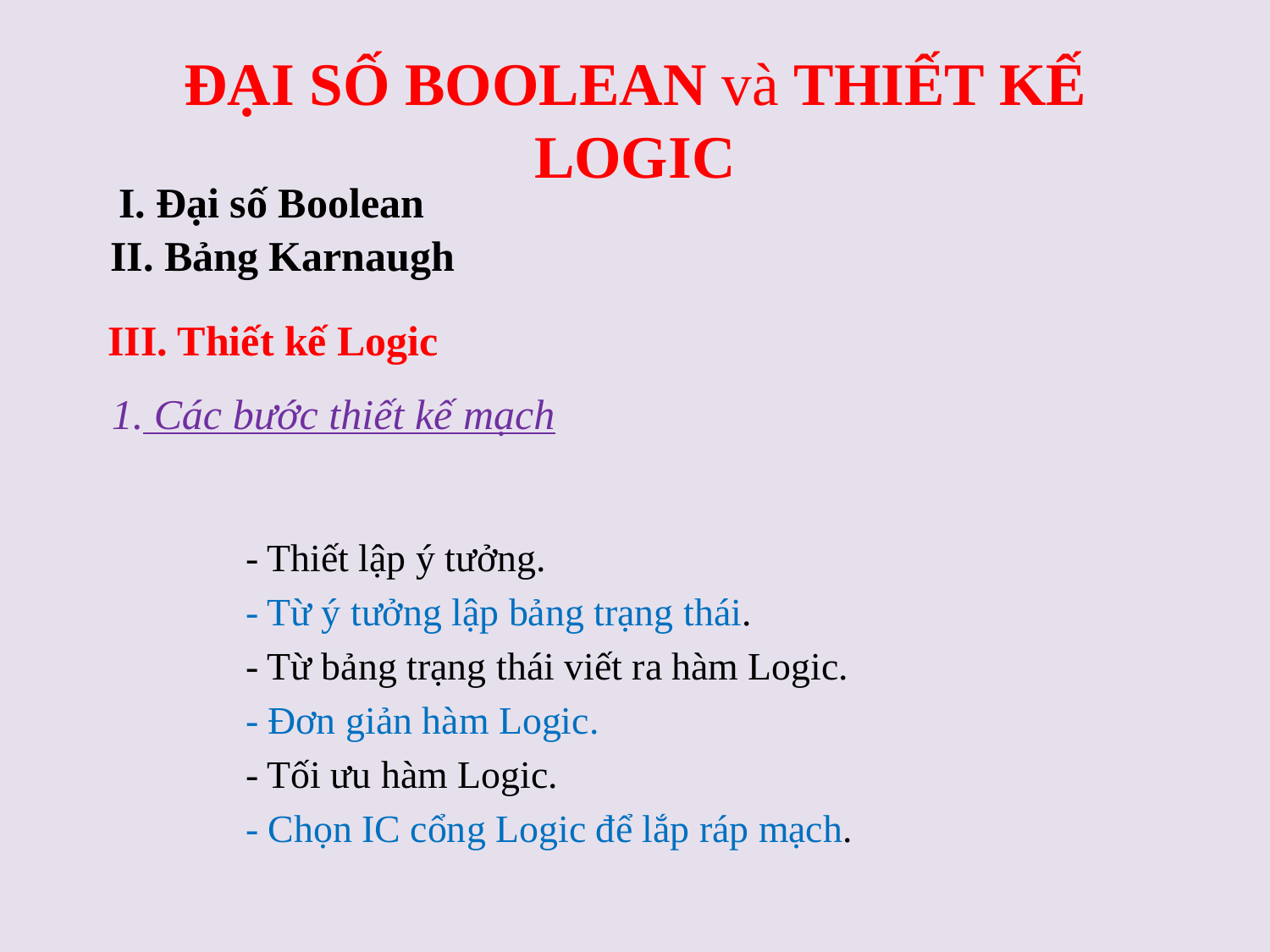

# đại số boolean và thiết kế logic
I. Đại số Boolean
II. Bảng Karnaugh
III. Thiết kế Logic
1. Các bước thiết kế mạch
- Thiết lập ý tưởng.
- Từ ý tưởng lập bảng trạng thái.
- Từ bảng trạng thái viết ra hàm Logic.
- Đơn giản hàm Logic.
- Tối ưu hàm Logic.
- Chọn IC cổng Logic để lắp ráp mạch.